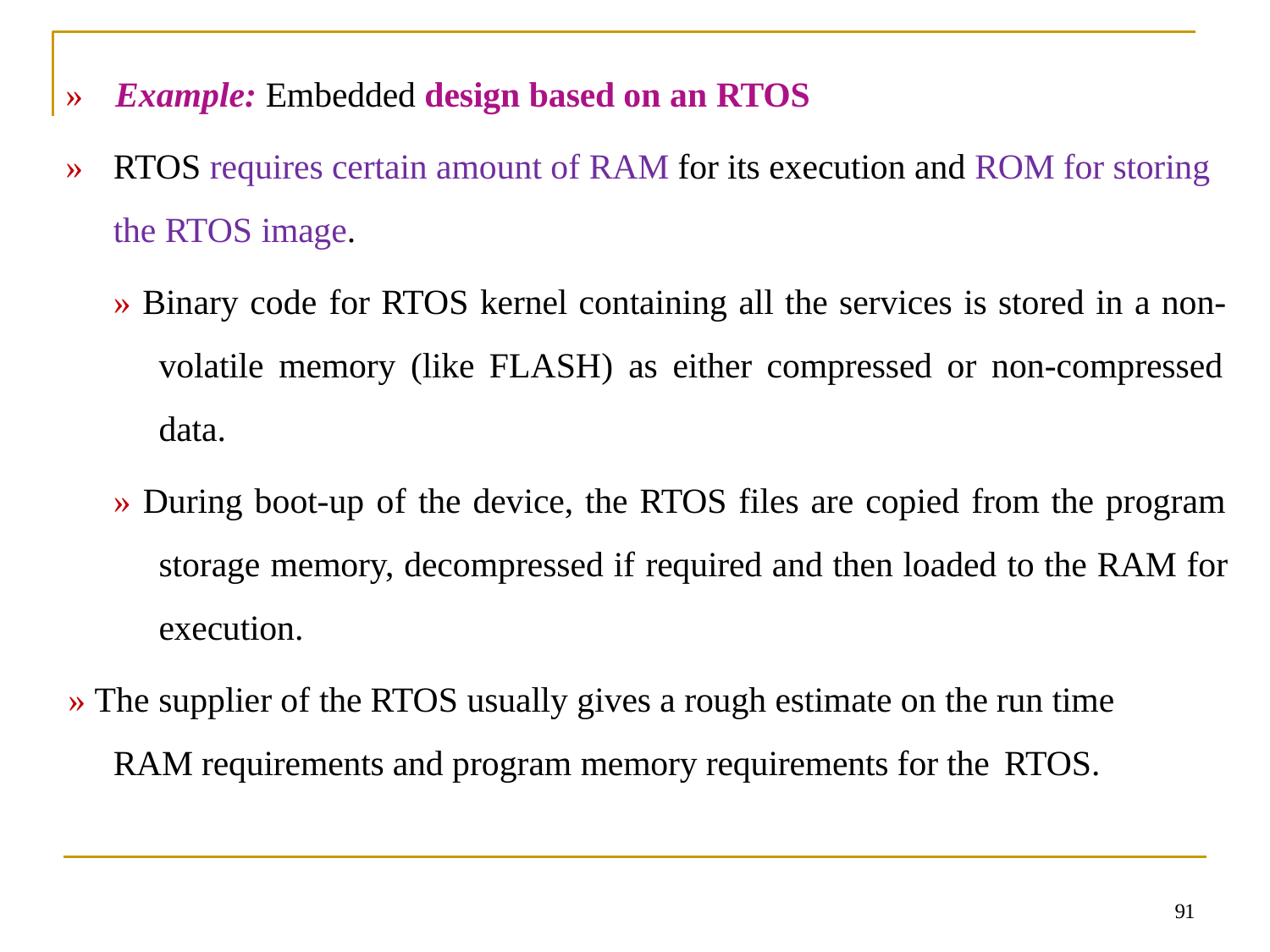

»	Example: Embedded design based on an RTOS
»	RTOS requires certain amount of RAM for its execution and ROM for storing  the RTOS image.
» Binary code for RTOS kernel containing all the services is stored in a non-  volatile memory (like FLASH) as either compressed or non-compressed  data.
» During boot-up of the device, the RTOS files are copied from the program  storage memory, decompressed if required and then loaded to the RAM for  execution.
» The supplier of the RTOS usually gives a rough estimate on the run time
RAM requirements and program memory requirements for the RTOS.
91